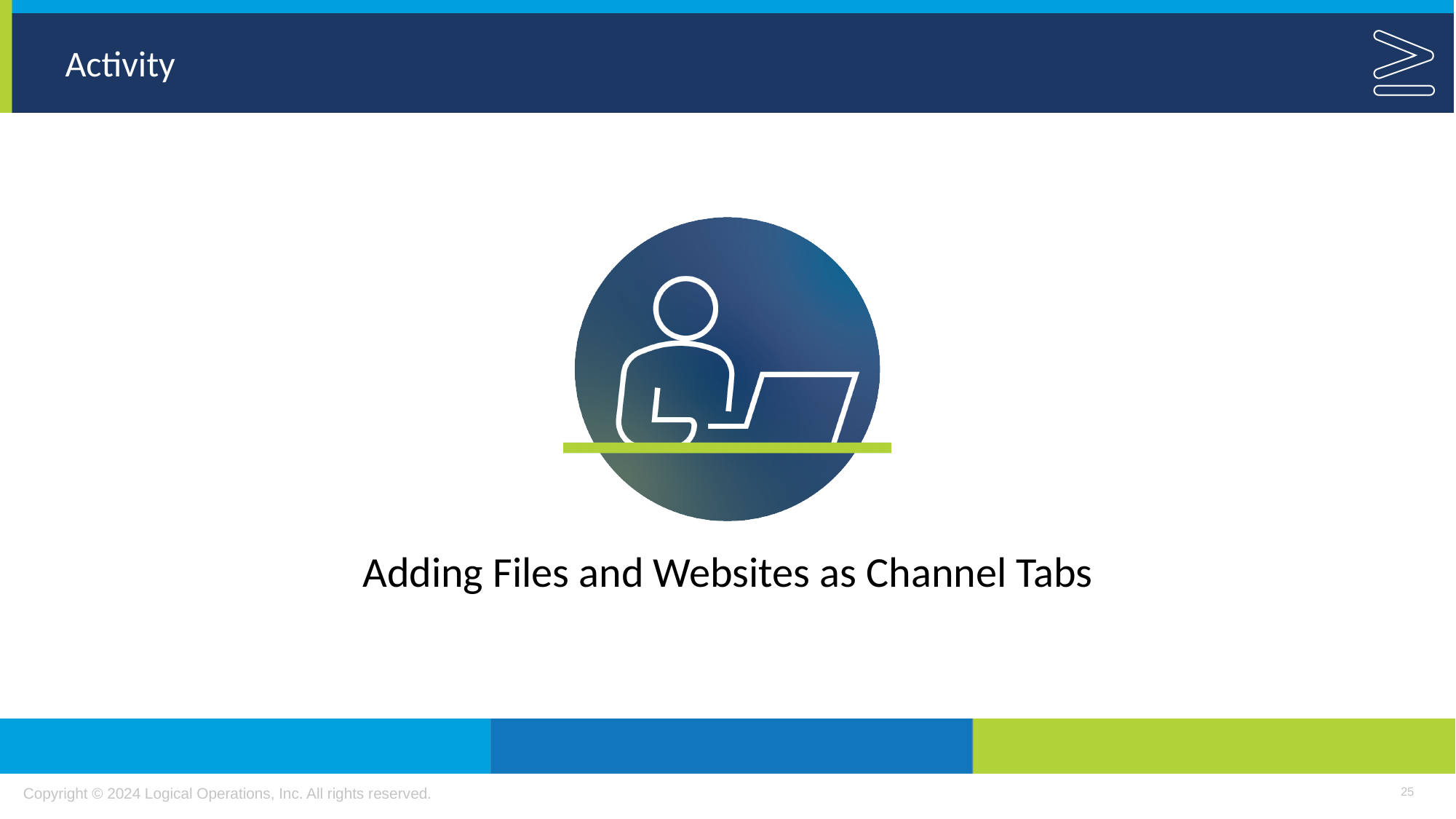

Adding Files and Websites as Channel Tabs
25